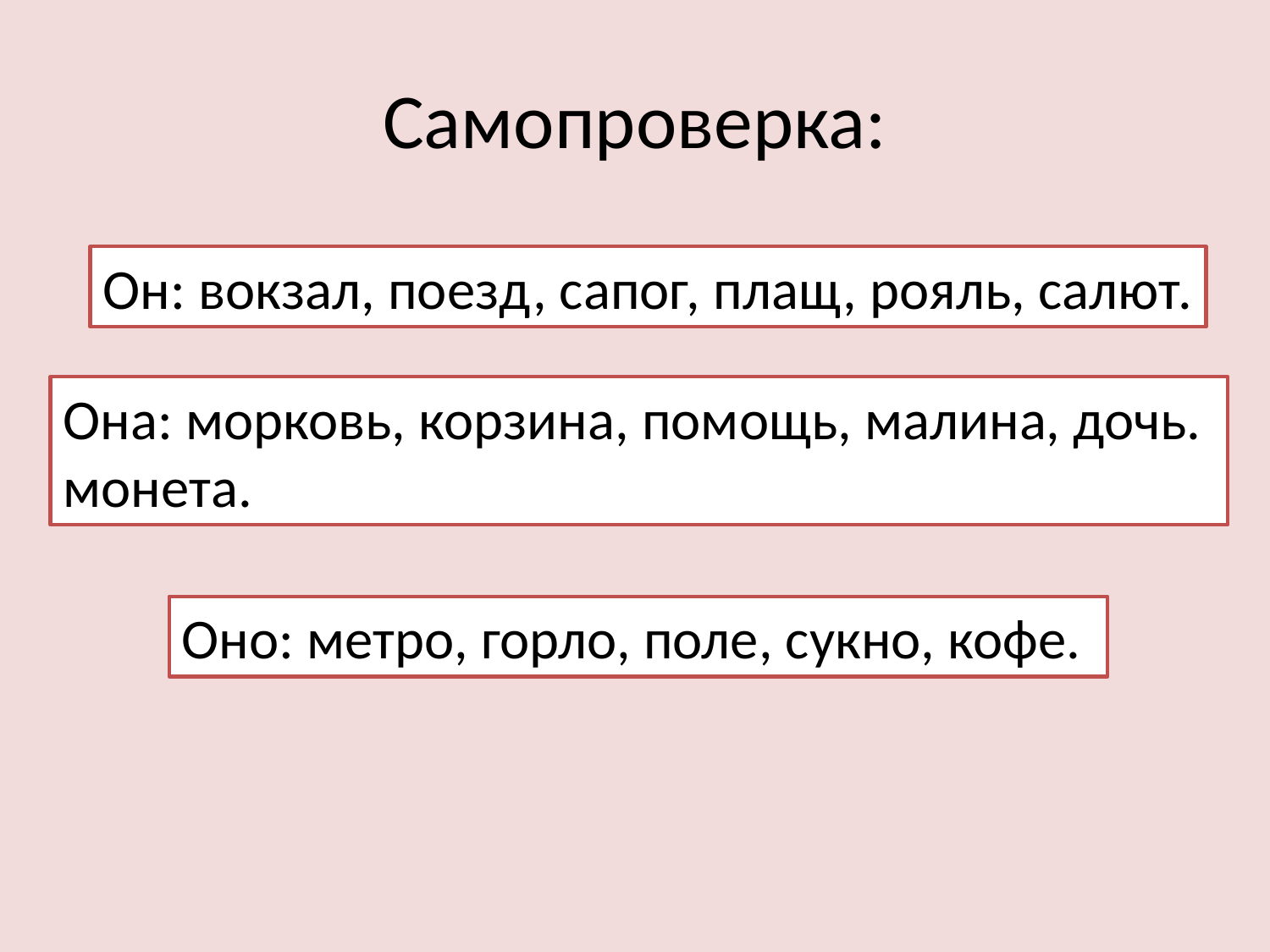

# Самопроверка:
Он: вокзал, поезд, сапог, плащ, рояль, салют.
Она: морковь, корзина, помощь, малина, дочь.
монета.
Оно: метро, горло, поле, сукно, кофе.